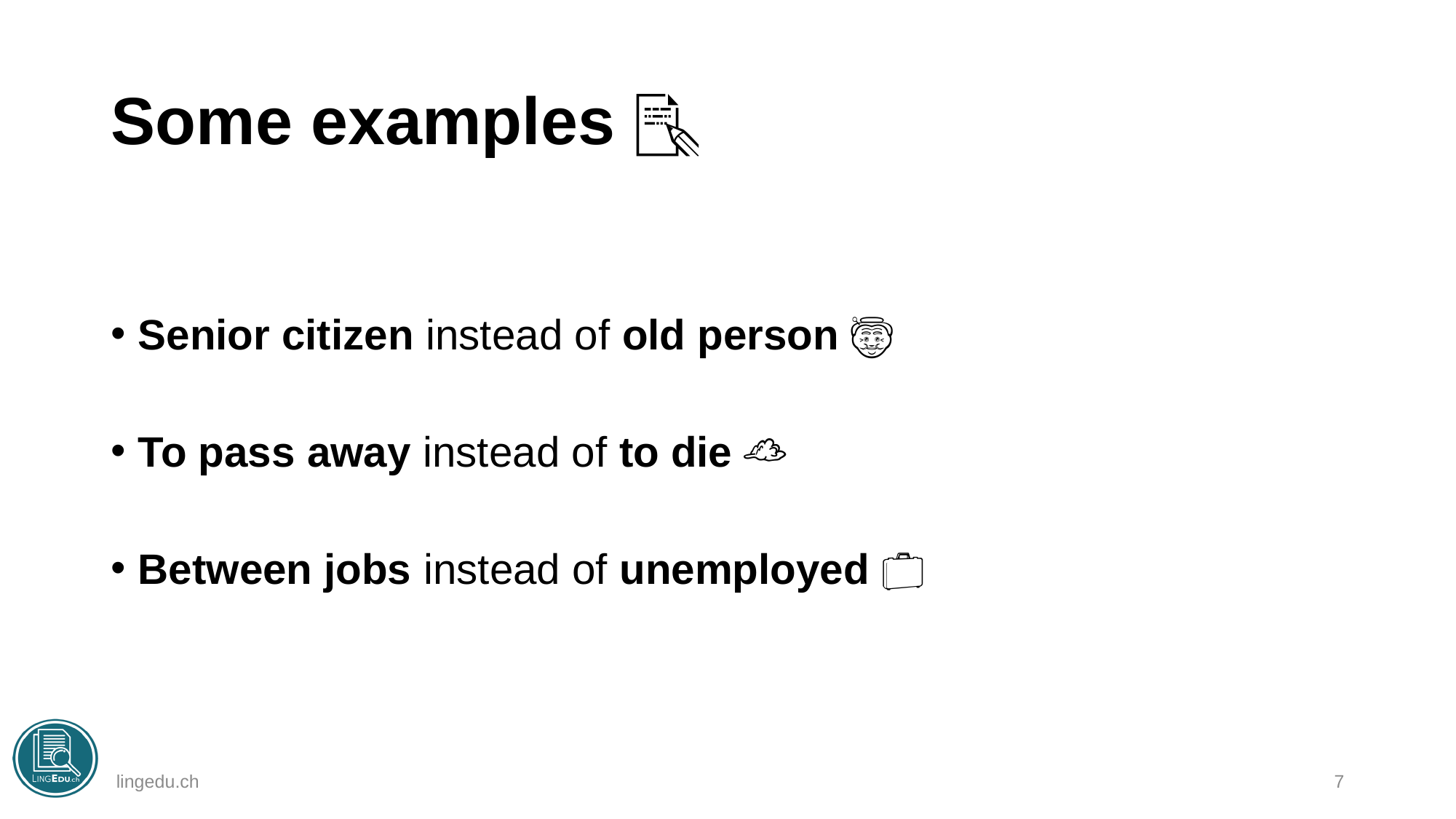

# Some examples 📝
Senior citizen instead of old person 👵
To pass away instead of to die ☁️
Between jobs instead of unemployed 💼
lingedu.ch
7